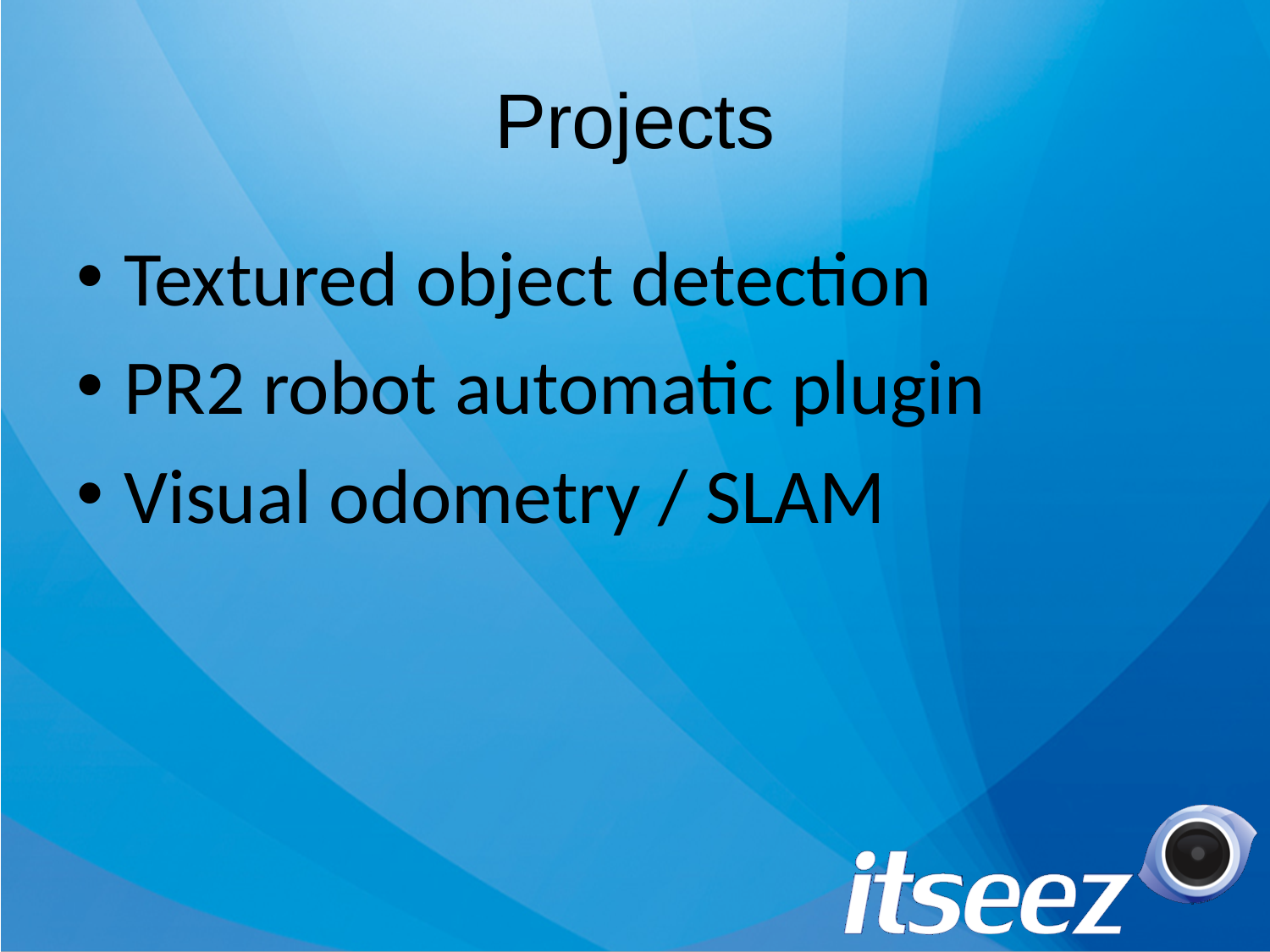

# Projects
Textured object detection
PR2 robot automatic plugin
Visual odometry / SLAM